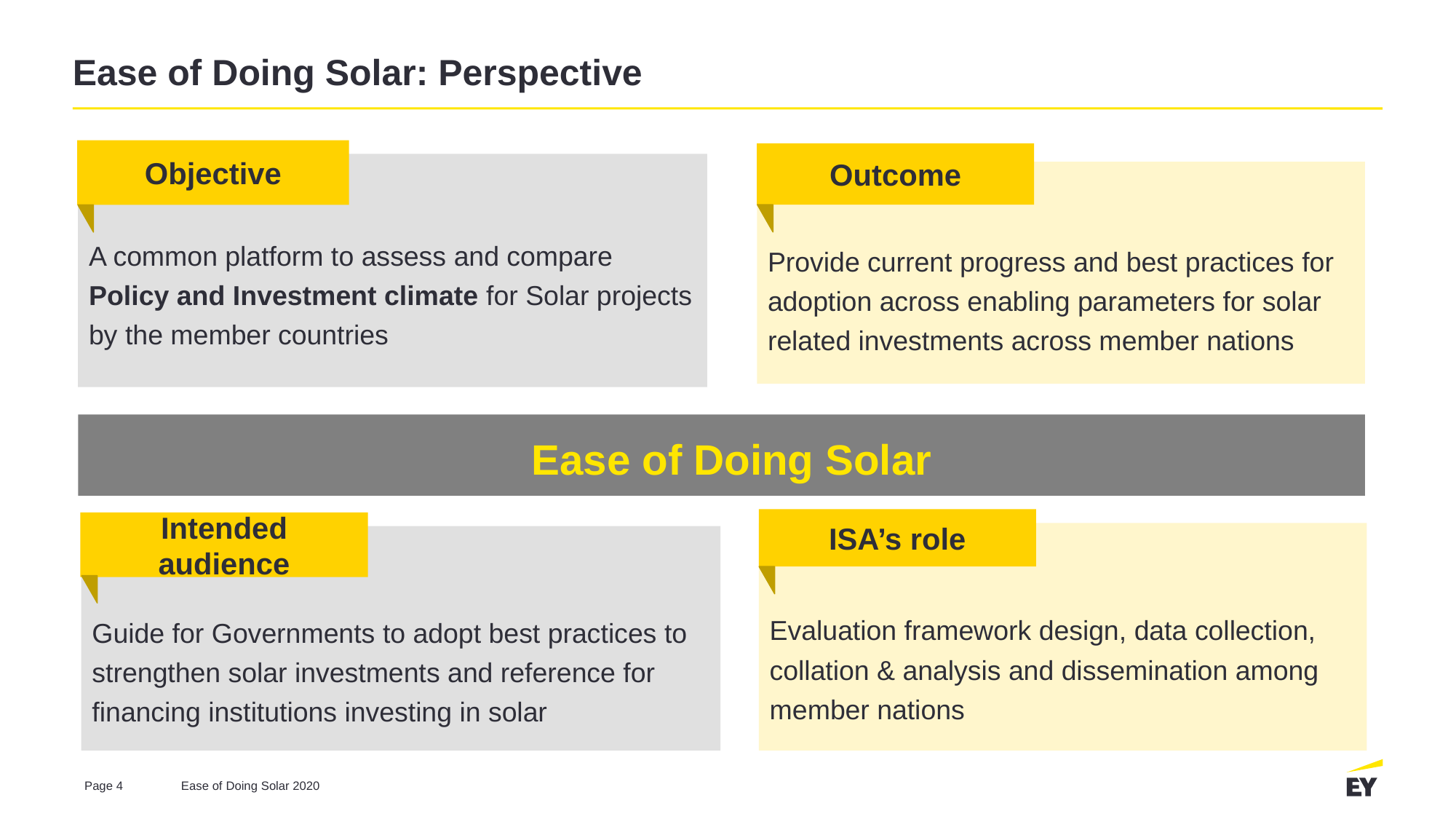

# Ease of Doing Solar: Perspective
Objective
Outcome

A common platform to assess and compare Policy and Investment climate for Solar projects by the member countries

Provide current progress and best practices for adoption across enabling parameters for solar related investments across member nations

Ease of Doing Solar
ISA’s role
Intended audience

Evaluation framework design, data collection, collation & analysis and dissemination among member nations

Guide for Governments to adopt best practices to strengthen solar investments and reference for financing institutions investing in solar

Ease of Doing Solar 2020
Page 4